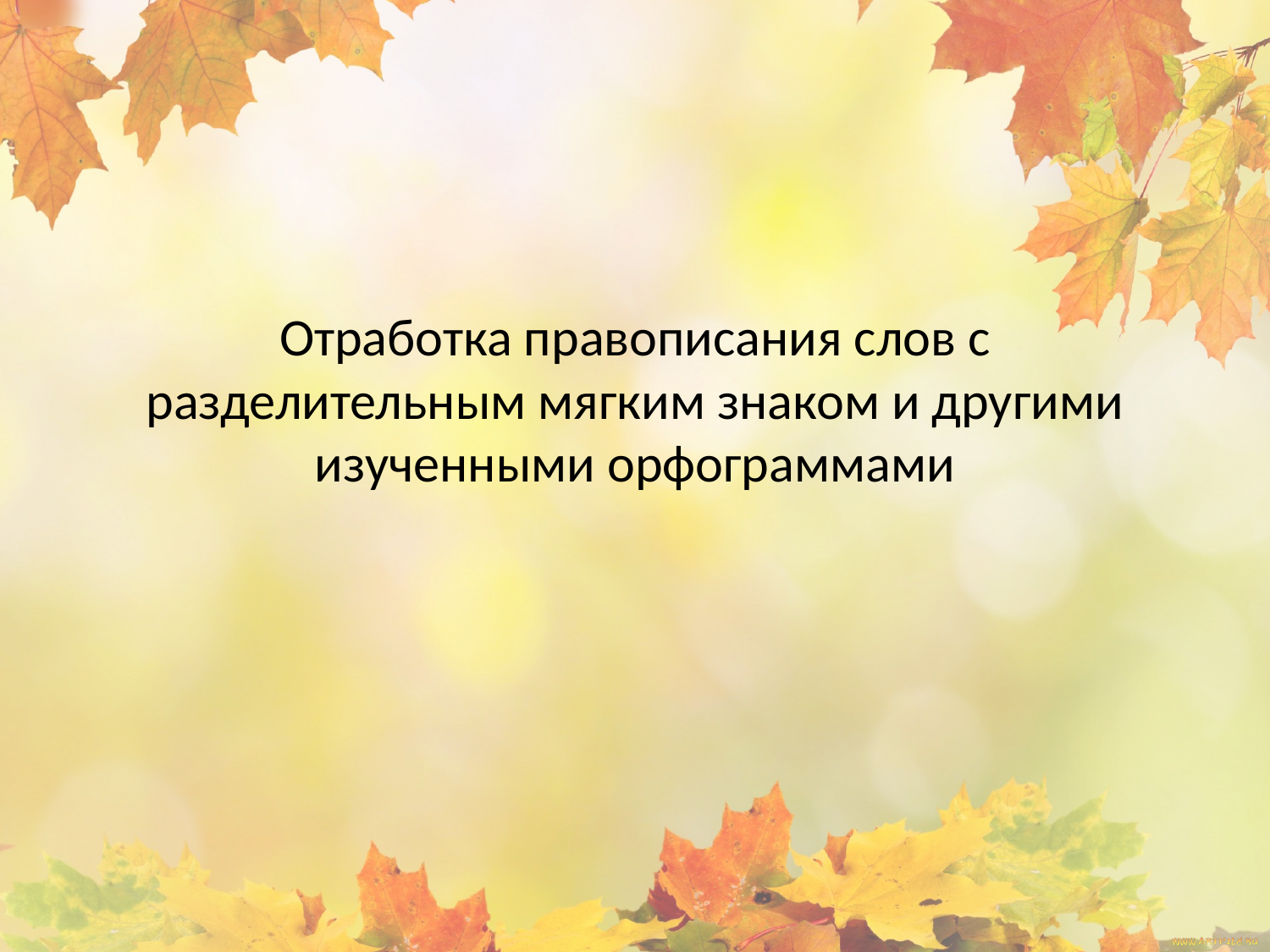

# Отработка правописания слов с разделительным мягким знаком и другими изученными орфограммами